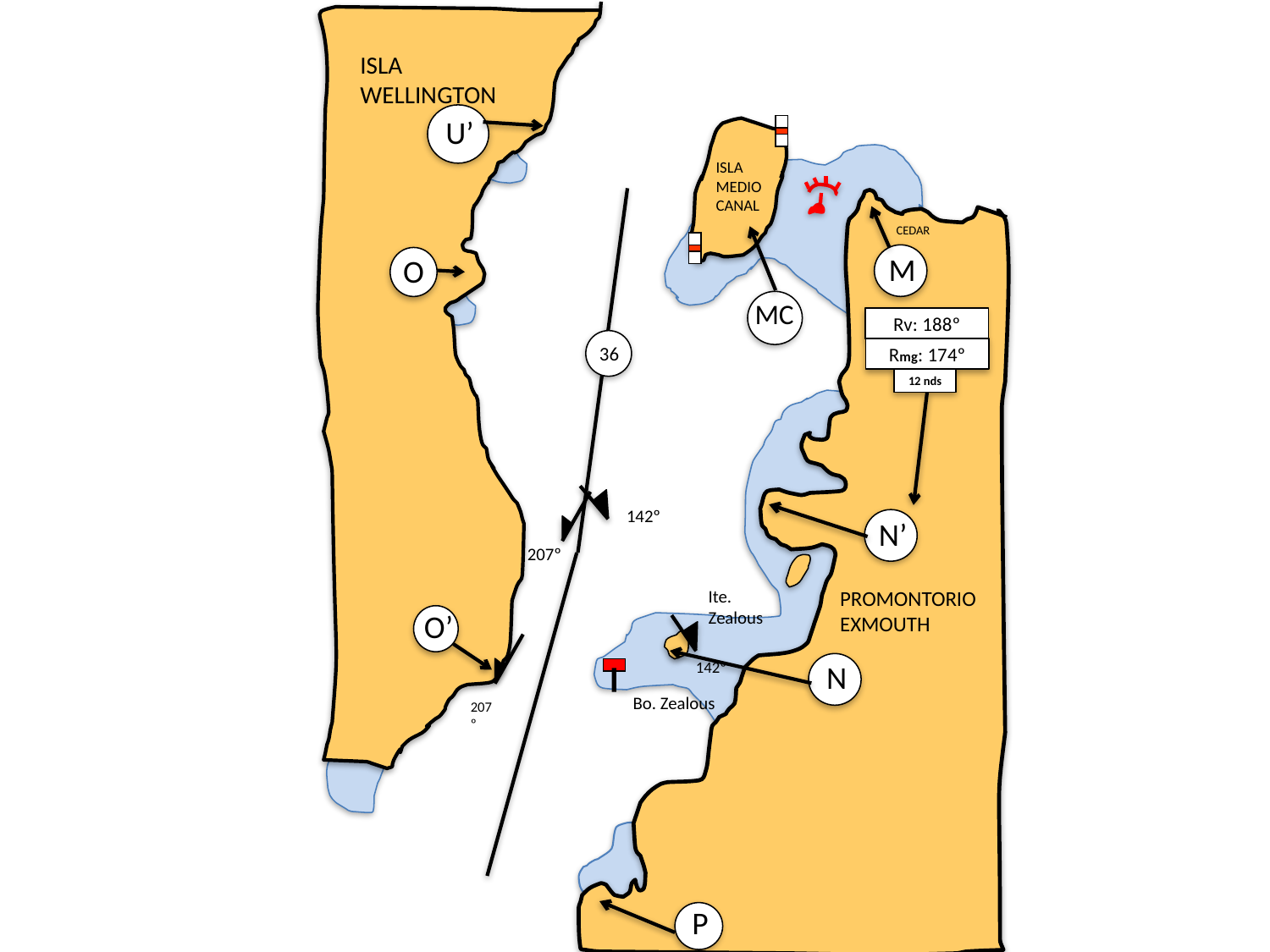

ISLA
WELLINGTON

U’

ISLA
MEDIO
CANAL

M

CEDAR
MC

O

Rv: 188º
Rmg: 174º
12 nds

 36

142º
N’

207º

PROMONTORIO
EXMOUTH
Ite.
Zealous
O’

N

142º

Bo. Zealous
207º

P